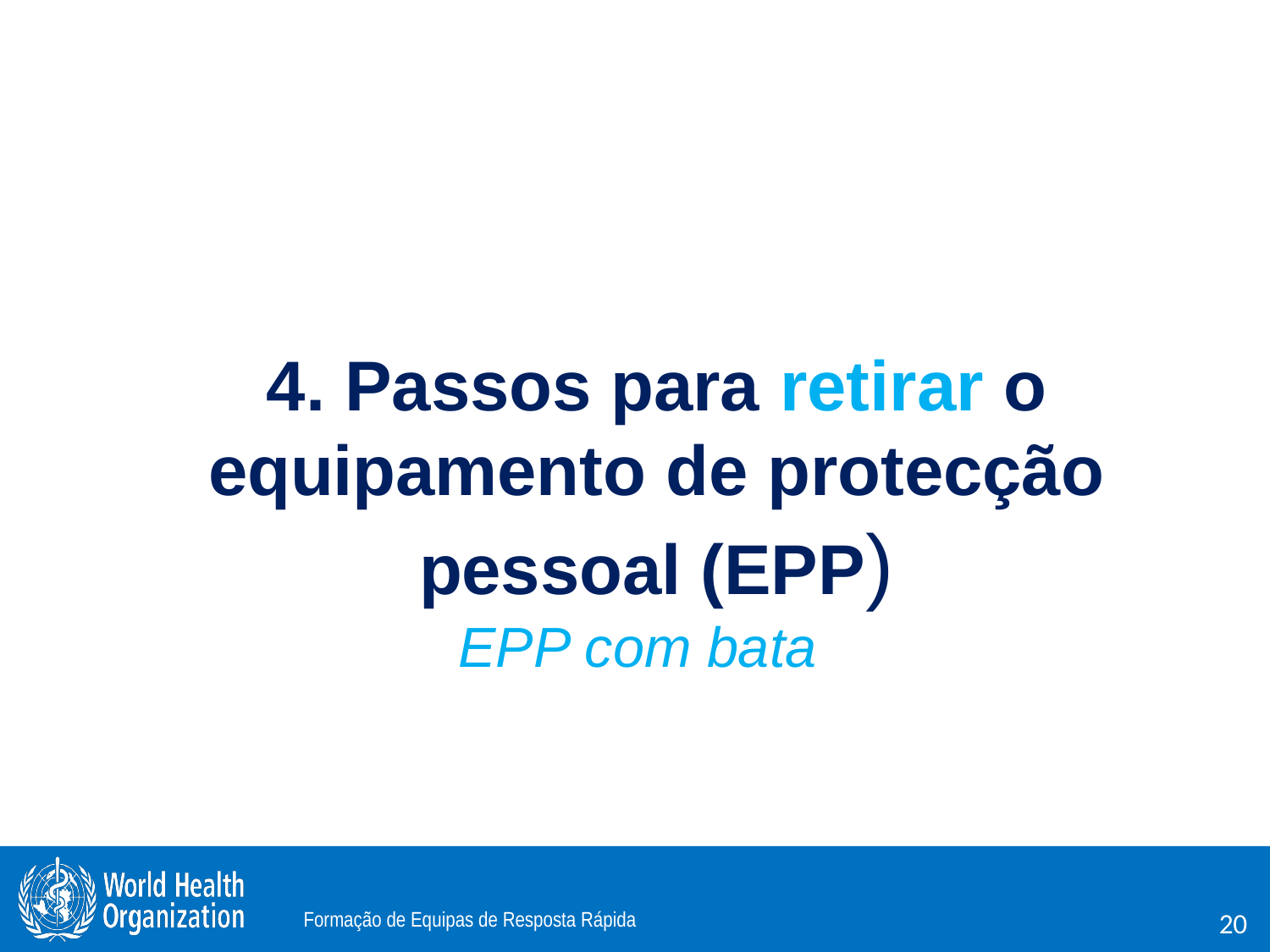

# 4. Passos para retirar o equipamento de protecção pessoal (EPP)
EPP com bata